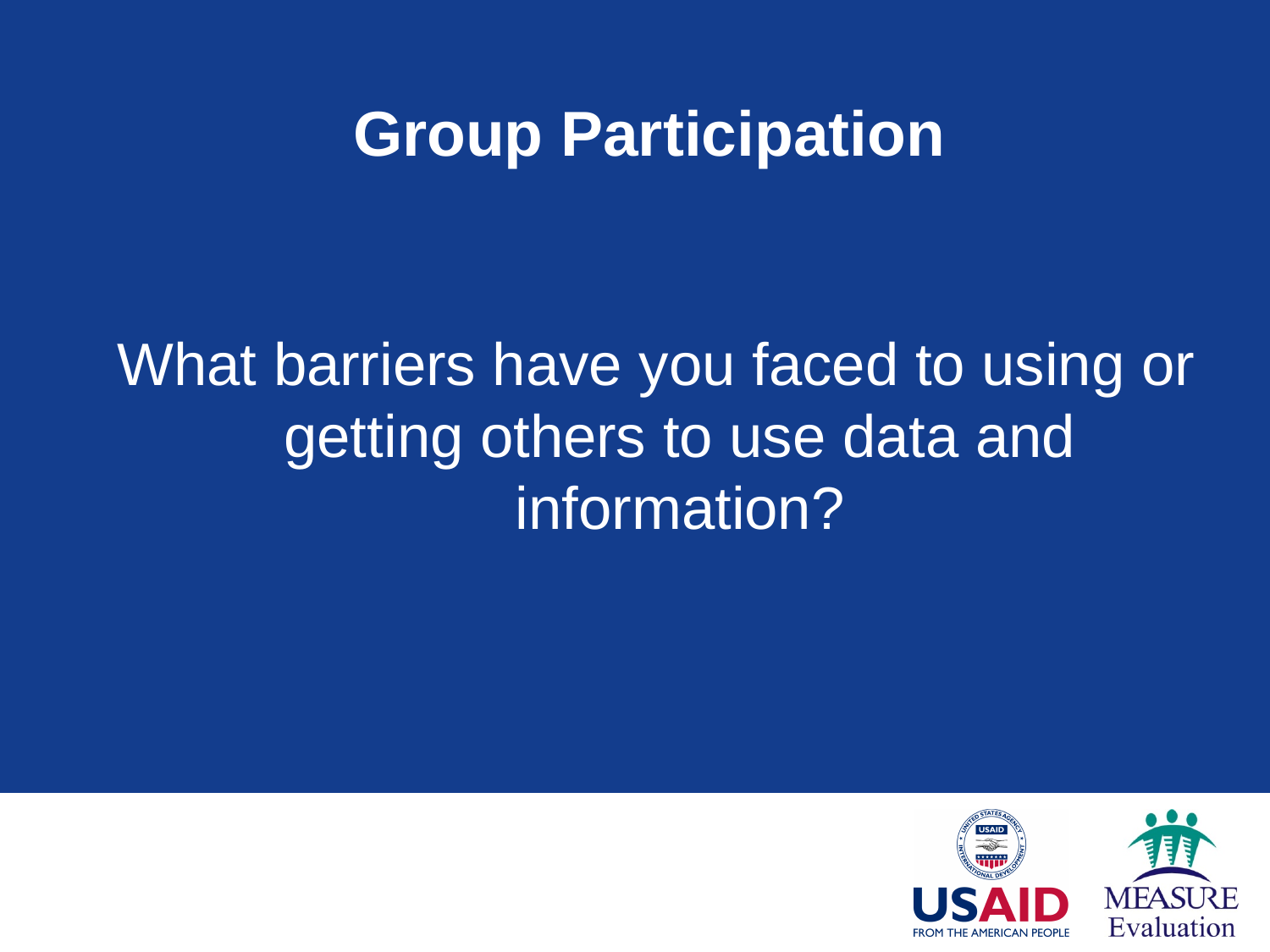

Group Participation

What barriers have you faced to using or getting others to use data and information?